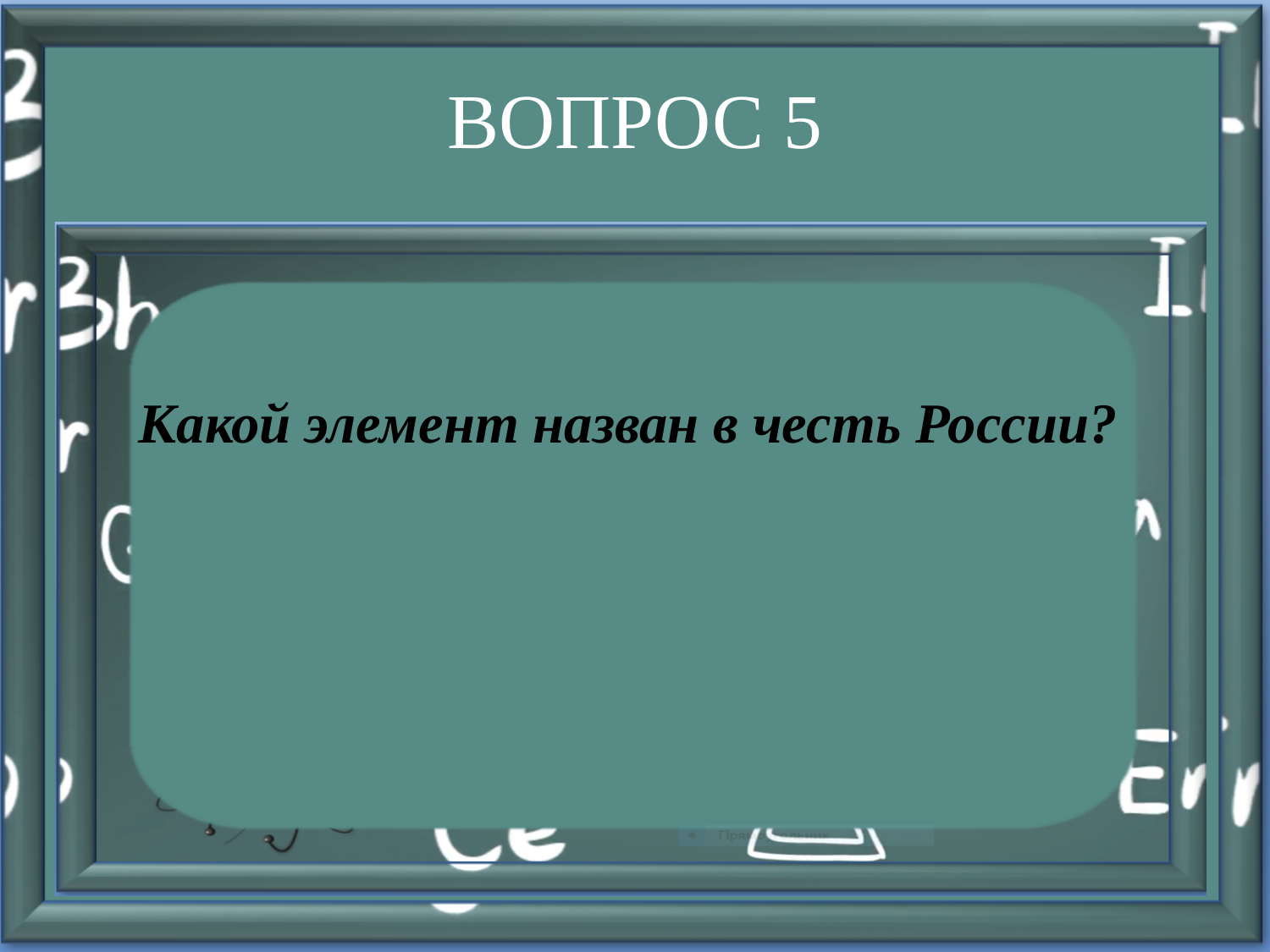

# ВОПРОС 5

     Какой элемент назван в честь России?